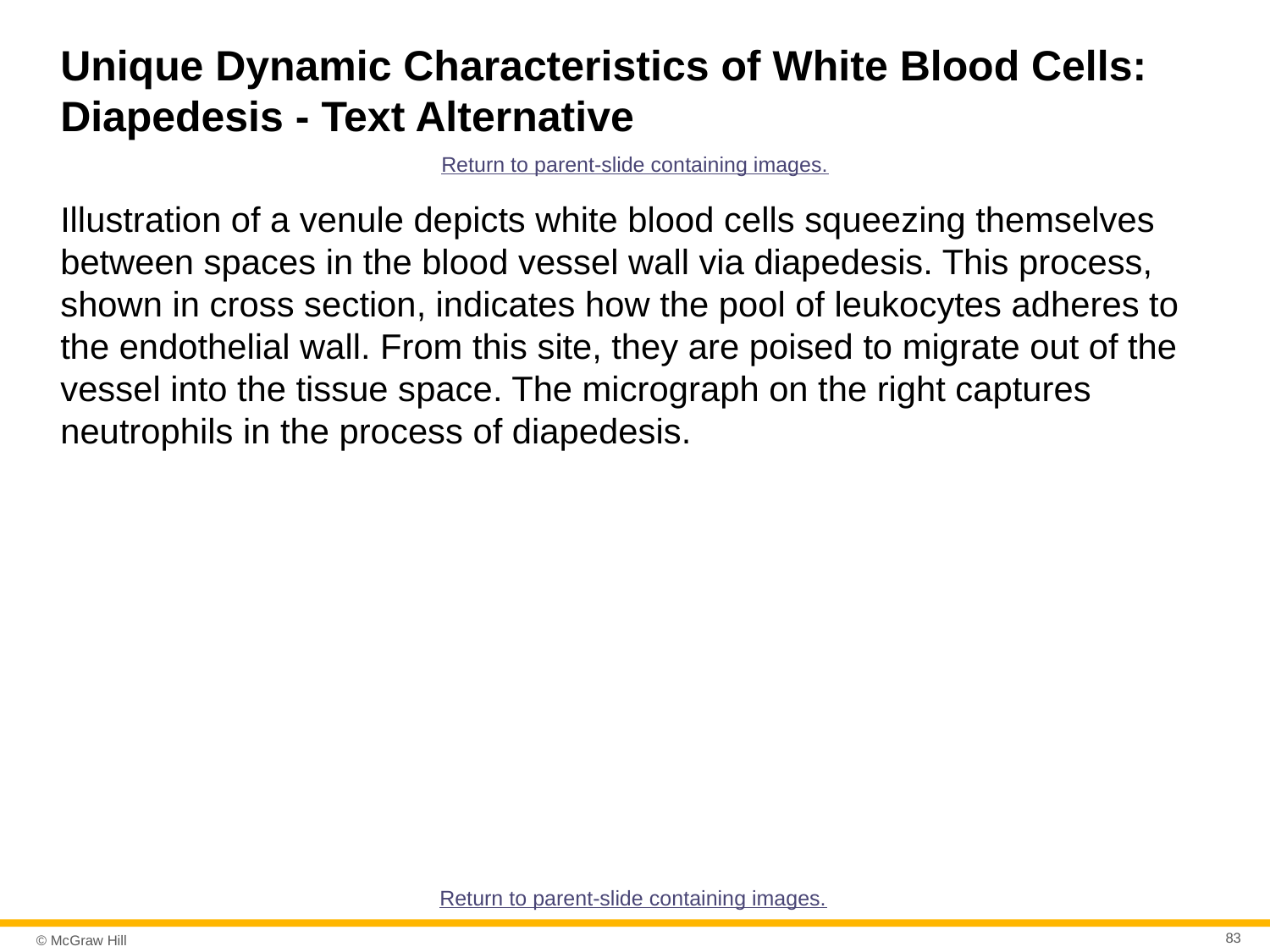

# Unique Dynamic Characteristics of White Blood Cells: Diapedesis - Text Alternative
Return to parent-slide containing images.
Illustration of a venule depicts white blood cells squeezing themselves between spaces in the blood vessel wall via diapedesis. This process, shown in cross section, indicates how the pool of leukocytes adheres to the endothelial wall. From this site, they are poised to migrate out of the vessel into the tissue space. The micrograph on the right captures neutrophils in the process of diapedesis.
Return to parent-slide containing images.